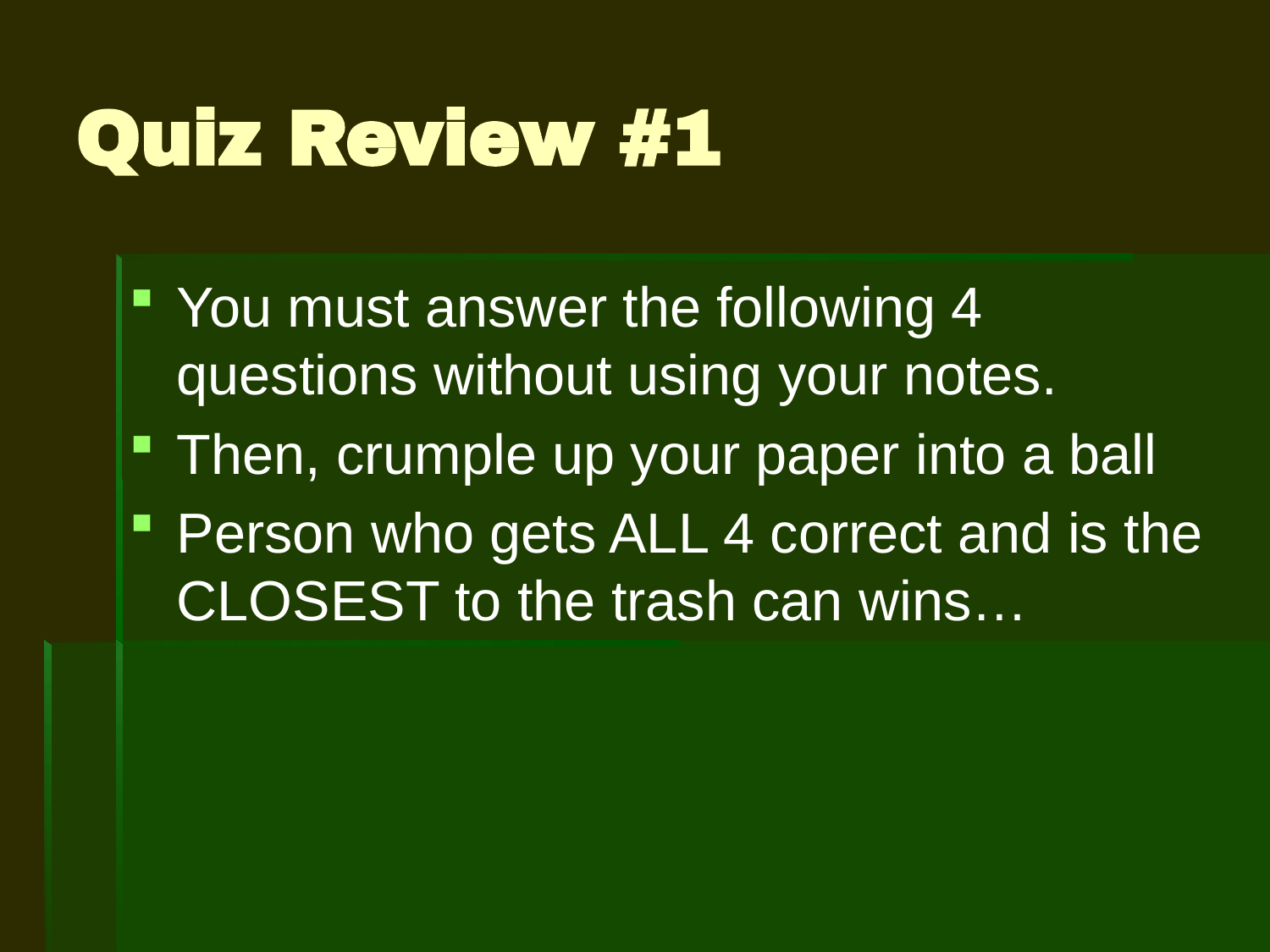

# Quiz Review #1
You must answer the following 4 questions without using your notes.
Then, crumple up your paper into a ball
Person who gets ALL 4 correct and is the CLOSEST to the trash can wins…